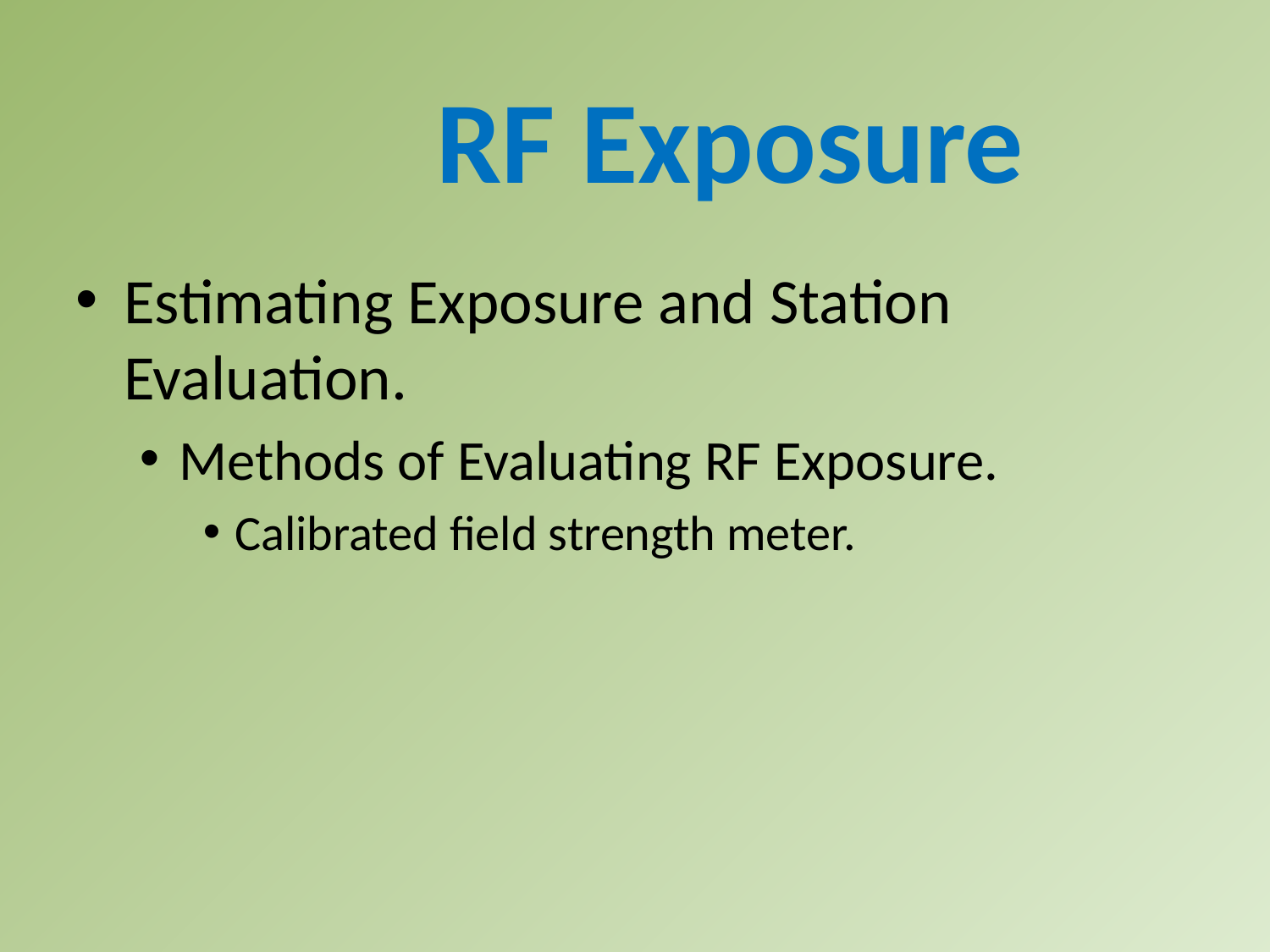

RF Exposure
Estimating Exposure and Station Evaluation.
Methods of Evaluating RF Exposure.
Calibrated field strength meter.